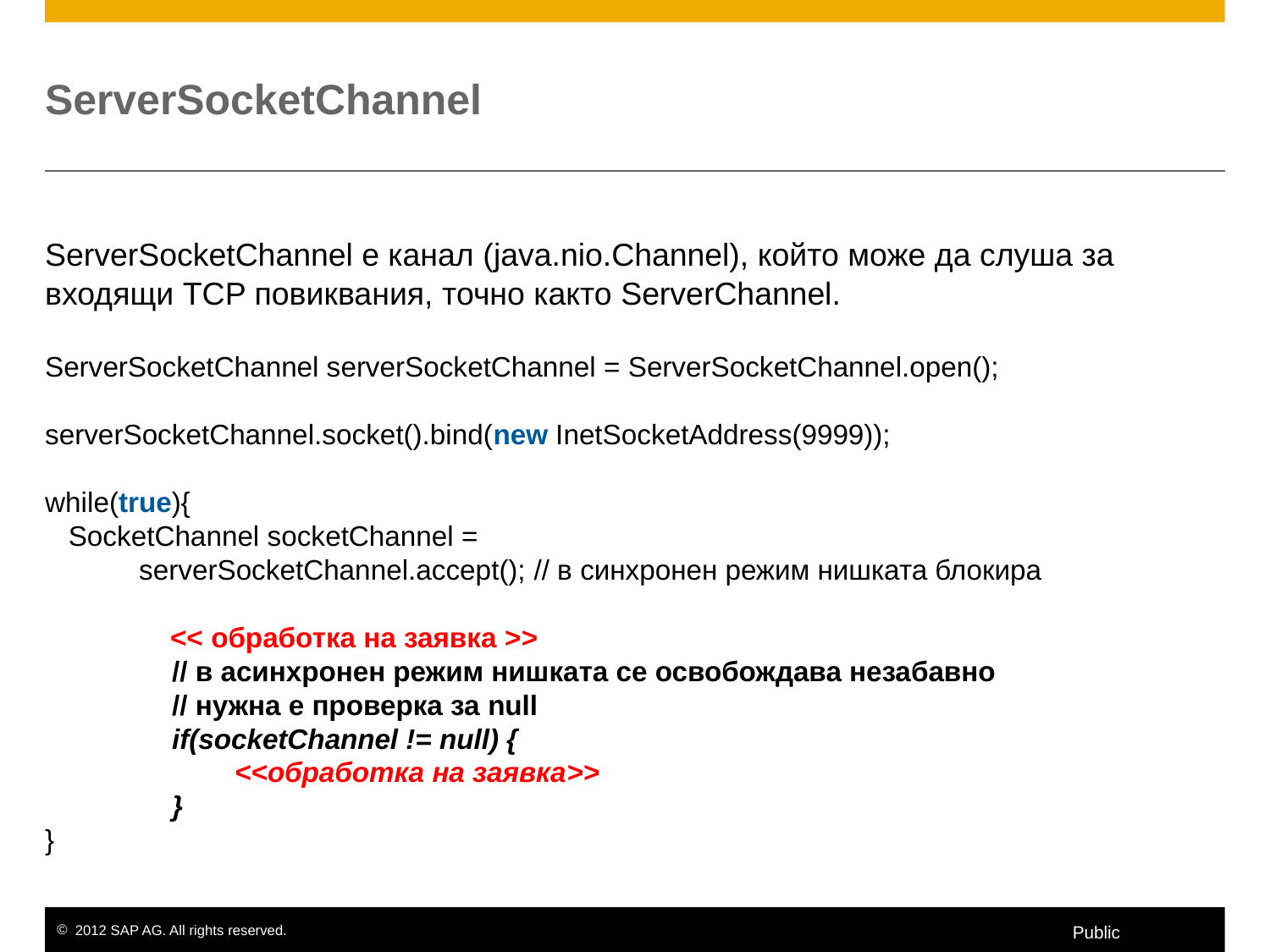

# ServerSocketChannel
ServerSocketChannel е канал (java.nio.Channel), който може да слуша за входящи TCP повиквания, точно както ServerChannel.

ServerSocketChannel serverSocketChannel = ServerSocketChannel.open();

serverSocketChannel.socket().bind(new InetSocketAddress(9999));

while(true){
   SocketChannel socketChannel =
            serverSocketChannel.accept(); // в синхронен режим нишката блокира

                << обработка на заявка >>
	// в асинхронен режим нишката се освобождава незабавно
	// нужна е проверка за null
	if(socketChannel != null) {
	        <<обработка на заявка>>
	}
}